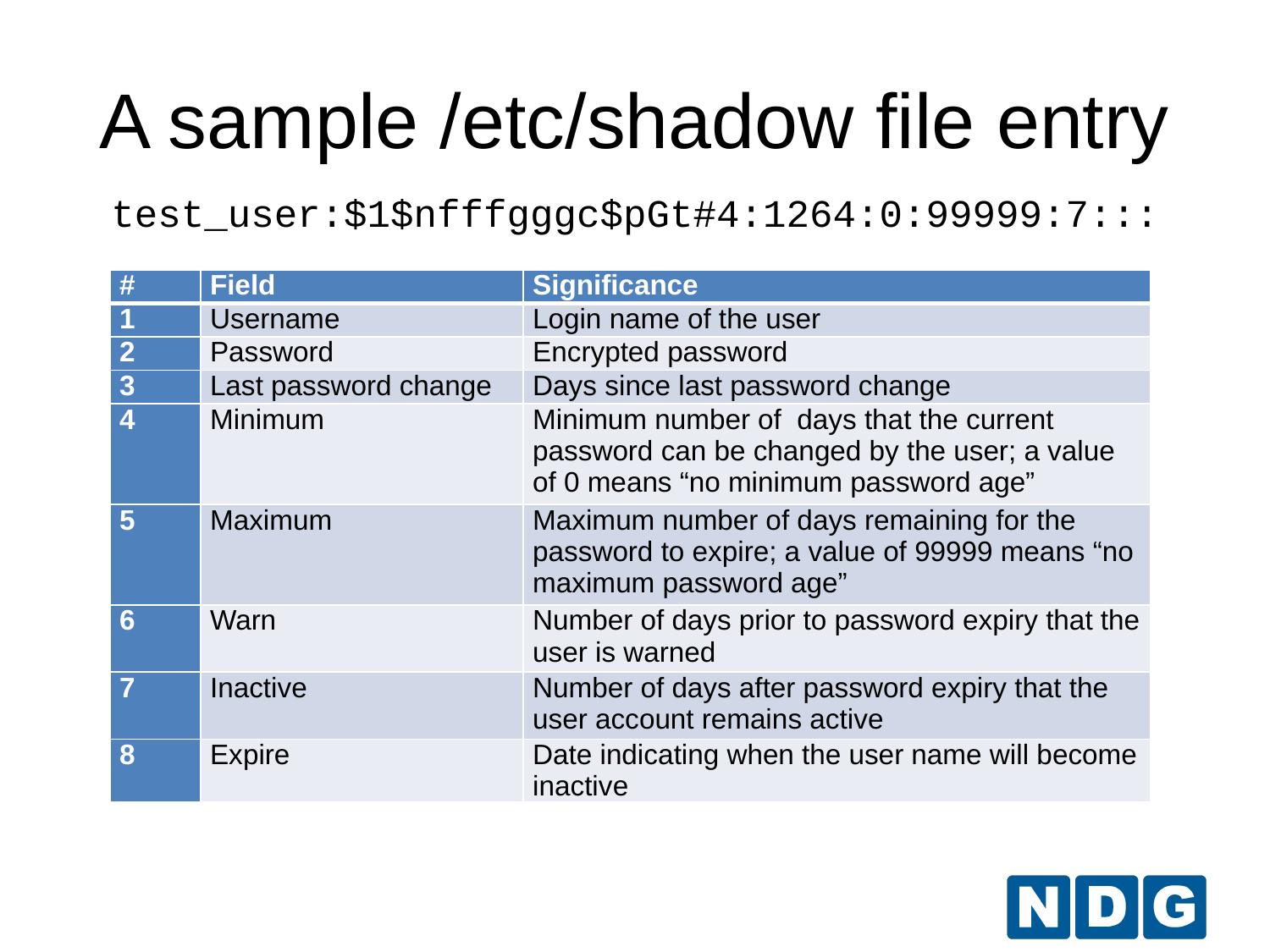

A sample /etc/shadow file entry
test_user:$1$nfffgggc$pGt#4:1264:0:99999:7:::

| # | Field | Significance |
| --- | --- | --- |
| 1 | Username | Login name of the user |
| 2 | Password | Encrypted password |
| 3 | Last password change | Days since last password change |
| 4 | Minimum | Minimum number of days that the current password can be changed by the user; a value of 0 means “no minimum password age” |
| 5 | Maximum | Maximum number of days remaining for the password to expire; a value of 99999 means “no maximum password age” |
| 6 | Warn | Number of days prior to password expiry that the user is warned |
| 7 | Inactive | Number of days after password expiry that the user account remains active |
| 8 | Expire | Date indicating when the user name will become inactive |